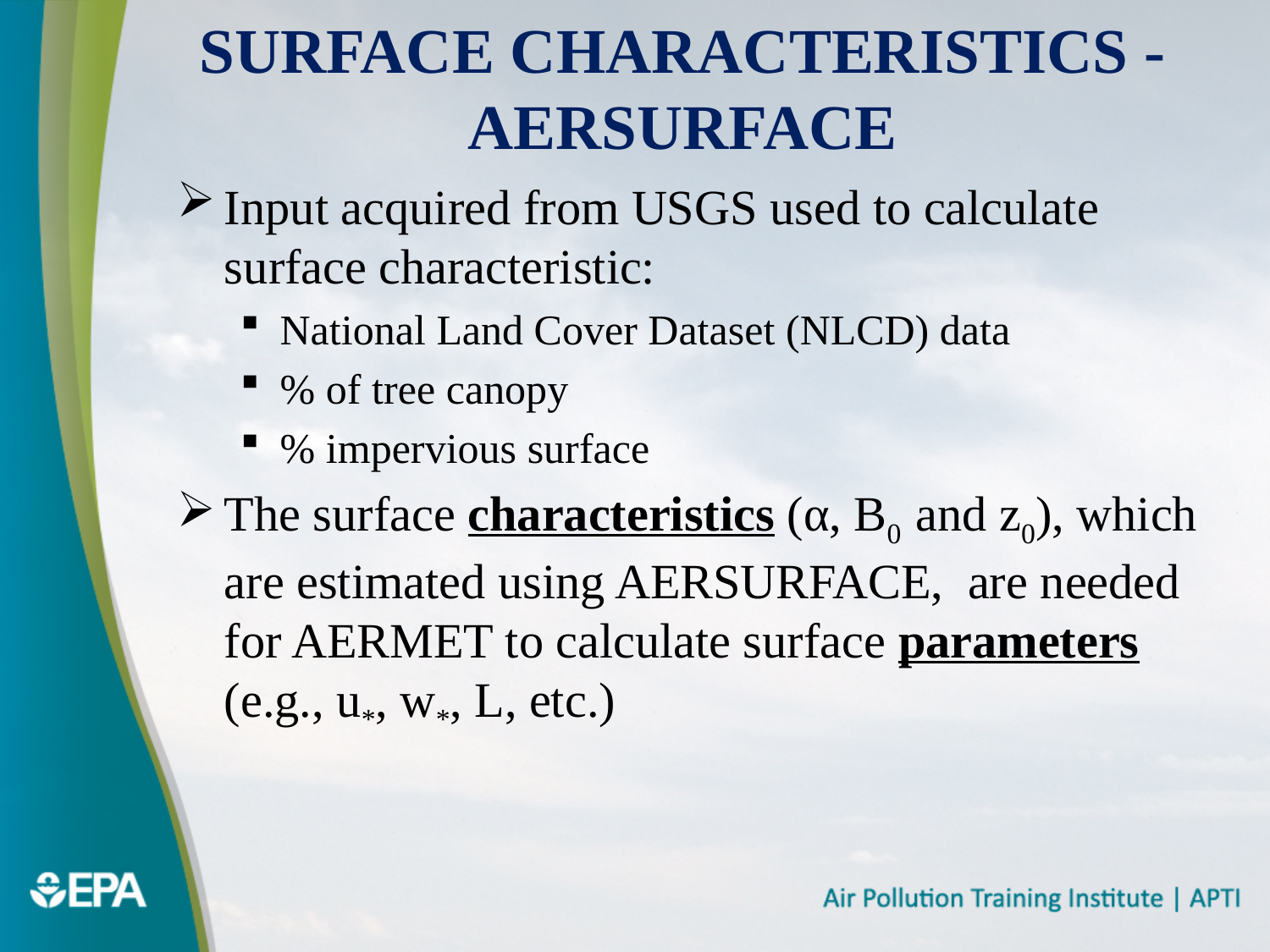

# Surface Characteristics - AERSURFACE
Input acquired from USGS used to calculate surface characteristic:
National Land Cover Dataset (NLCD) data
% of tree canopy
% impervious surface
The surface characteristics (α, B0  and z0), which are estimated using AERSURFACE,  are needed for AERMET to calculate surface parameters (e.g., u*, w*, L, etc.)